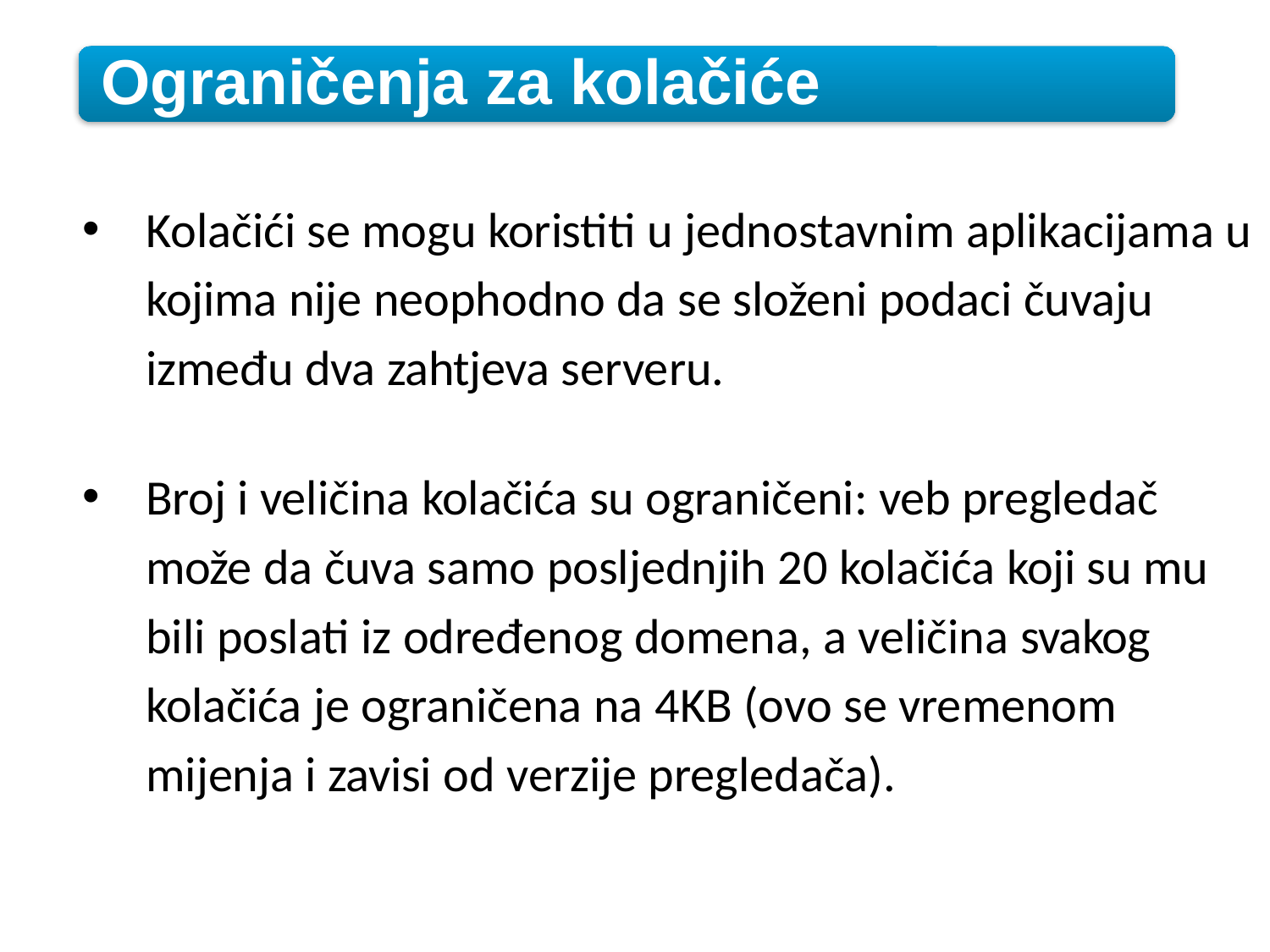

Ograničenja za kolačiće
Kolačići se mogu koristiti u jednostavnim aplikacijama u kojima nije neophodno da se složeni podaci čuvaju između dva zahtjeva serveru.

Broj i veličina kolačića su ograničeni: veb pregledač može da čuva samo posljednjih 20 kolačića koji su mu bili poslati iz određenog domena, a veličina svakog kolačića je ograničena na 4KB (ovo se vremenom mijenja i zavisi od verzije pregledača).